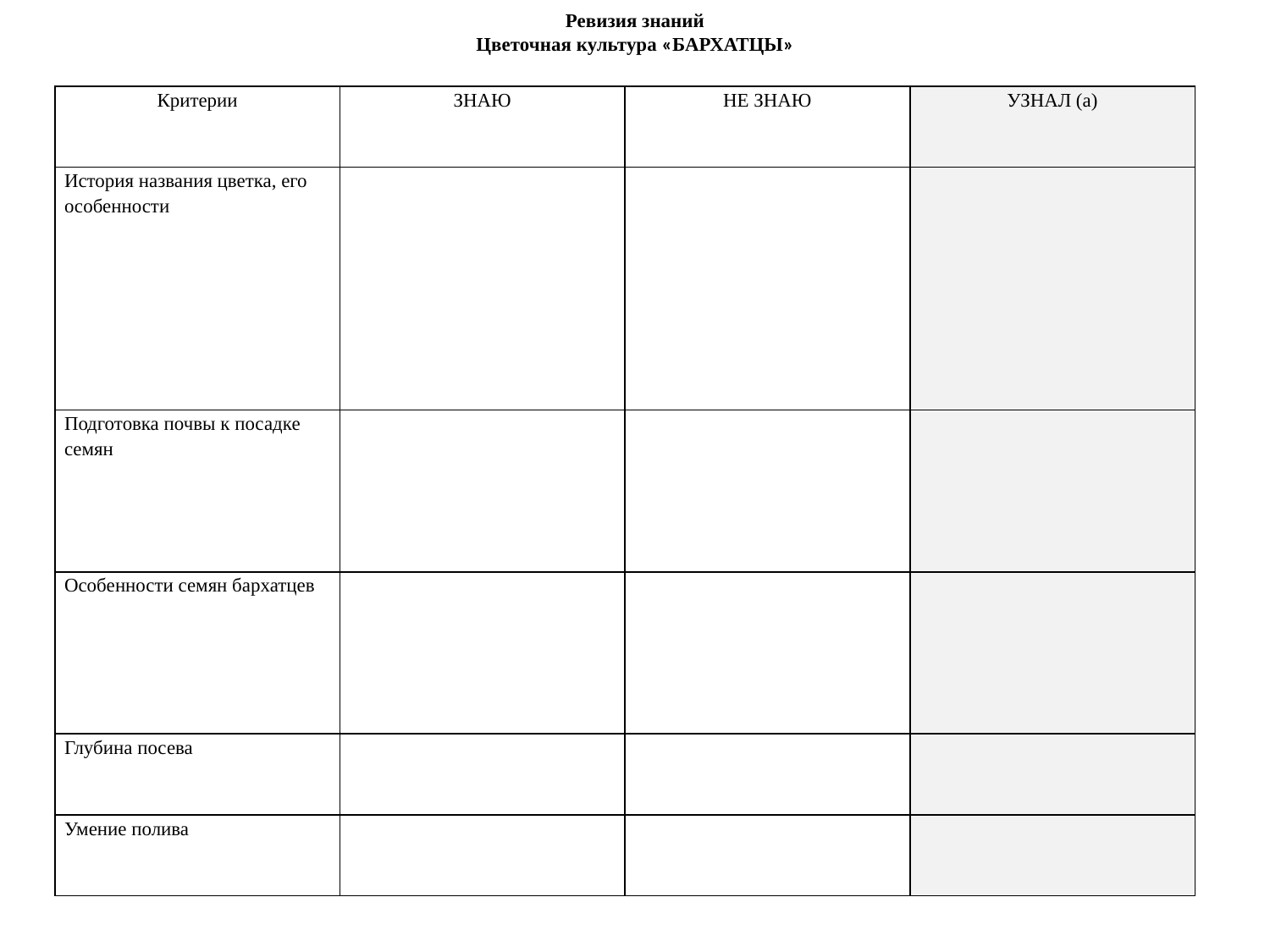

Ревизия знаний
Цветочная культура «БАРХАТЦЫ»
| Критерии | ЗНАЮ | НЕ ЗНАЮ | УЗНАЛ (а) |
| --- | --- | --- | --- |
| История названия цветка, его особенности |  |  |  |
| Подготовка почвы к посадке семян |  |  |  |
| Особенности семян бархатцев |  |  |  |
| Глубина посева |  |  |  |
| Умение полива |  |  |  |